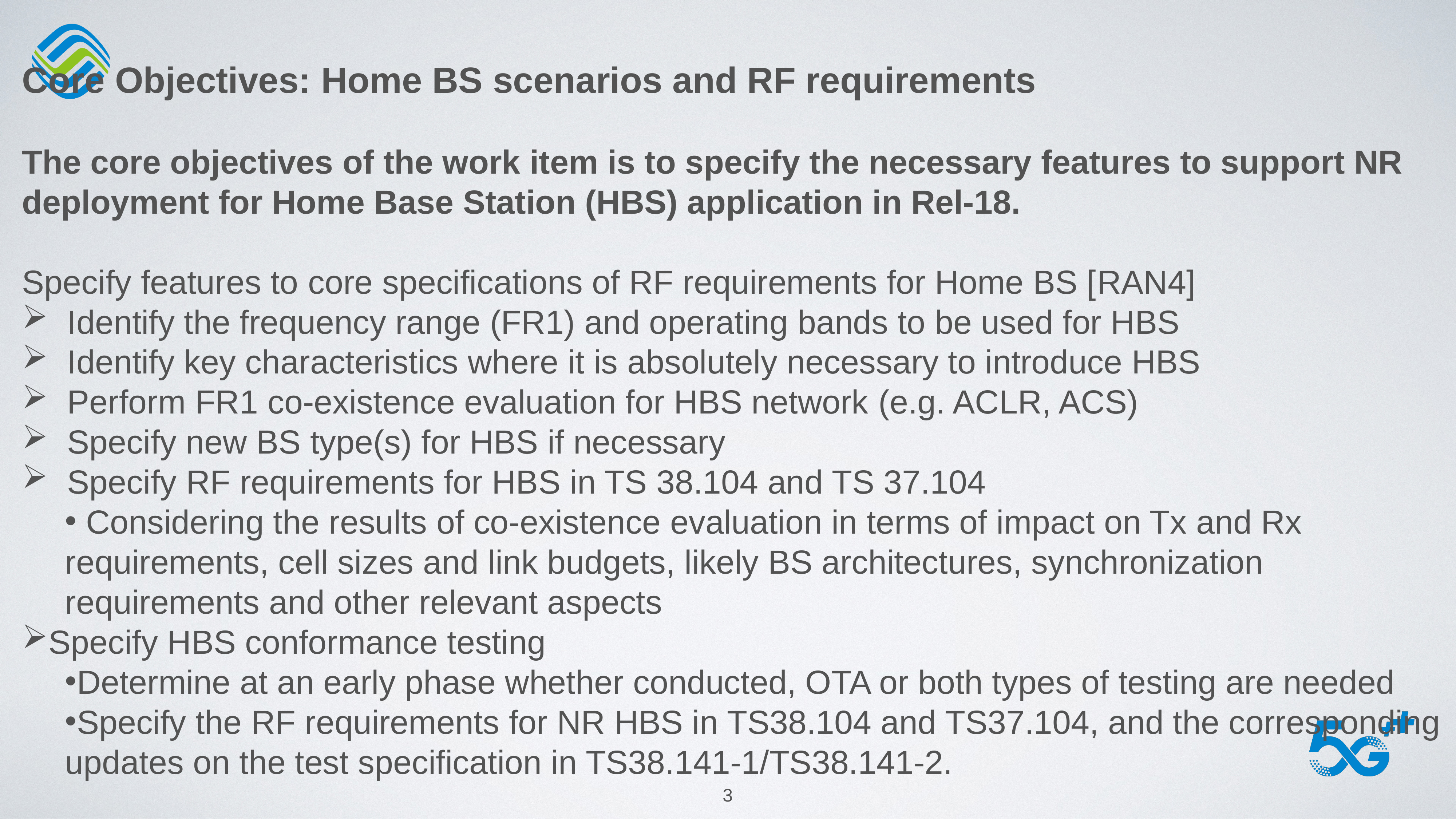

Core Objectives: Home BS scenarios and RF requirements

The core objectives of the work item is to specify the necessary features to support NR deployment for Home Base Station (HBS) application in Rel-18.

Specify features to core specifications of RF requirements for Home BS [RAN4]
  Identify the frequency range (FR1) and operating bands to be used for HBS
  Identify key characteristics where it is absolutely necessary to introduce HBS
  Perform FR1 co-existence evaluation for HBS network (e.g. ACLR, ACS)
  Specify new BS type(s) for HBS if necessary
  Specify RF requirements for HBS in TS 38.104 and TS 37.104
 Considering the results of co-existence evaluation in terms of impact on Tx and Rx requirements, cell sizes and link budgets, likely BS architectures, synchronization requirements and other relevant aspects
Specify HBS conformance testing
Determine at an early phase whether conducted, OTA or both types of testing are needed
Specify the RF requirements for NR HBS in TS38.104 and TS37.104, and the corresponding updates on the test specification in TS38.141-1/TS38.141-2.

3